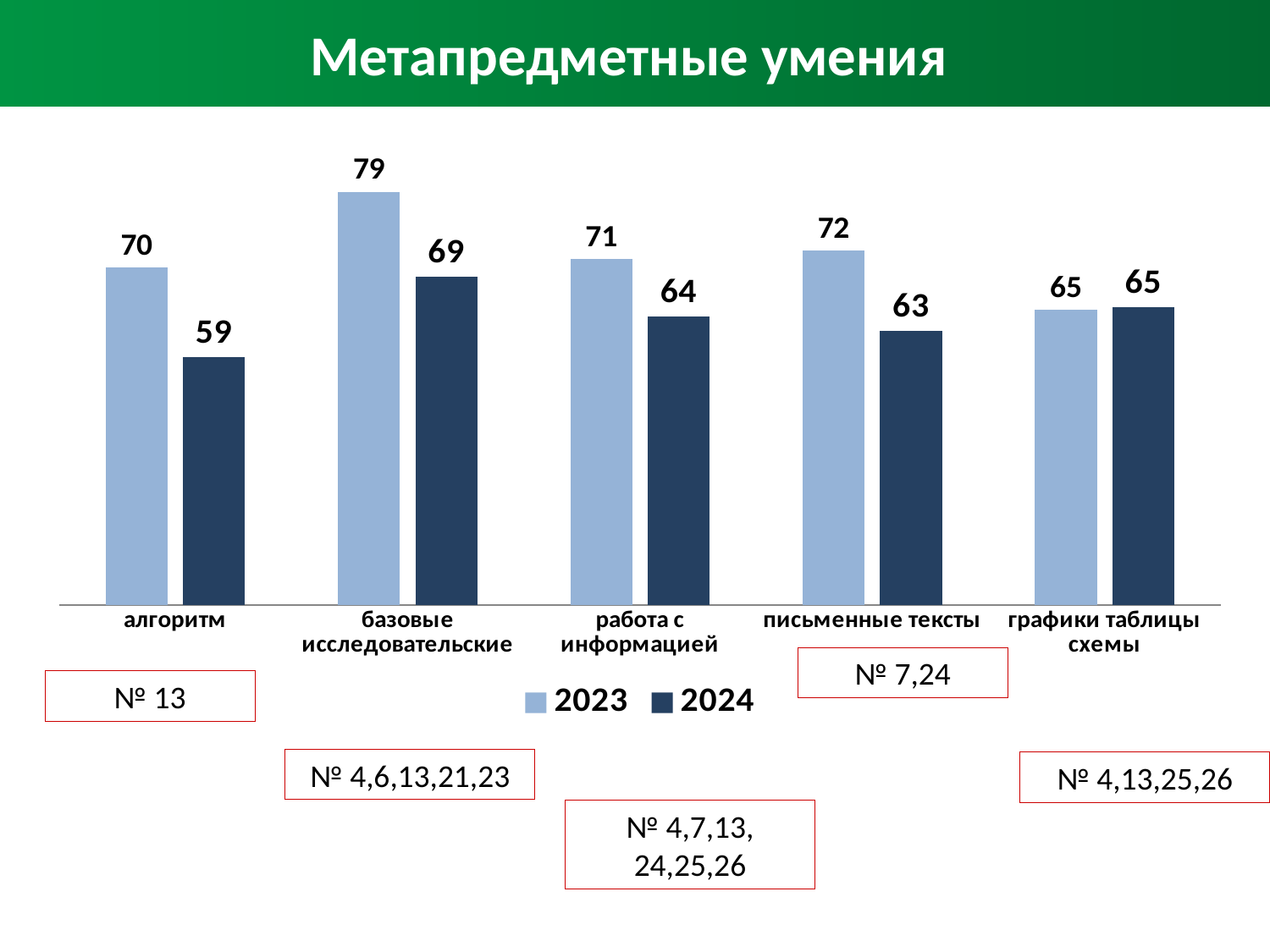

# Метапредметные умения

### Chart

| Category | 2023 | 2024 |
|---|---|---|
| алгоритм | 70.0 | 59.44 |
| базовые исследовательские | 79.0 | 68.948 |
| работа с информацией | 71.0 | 64.226 |
| письменные тексты | 72.0 | 62.55 |
| графики таблицы схемы | 65.0 | 65.34333333333333 |
№ 7,24
№ 13
№ 4,6,13,21,23
№ 4,13,25,26
№ 4,7,13, 24,25,26